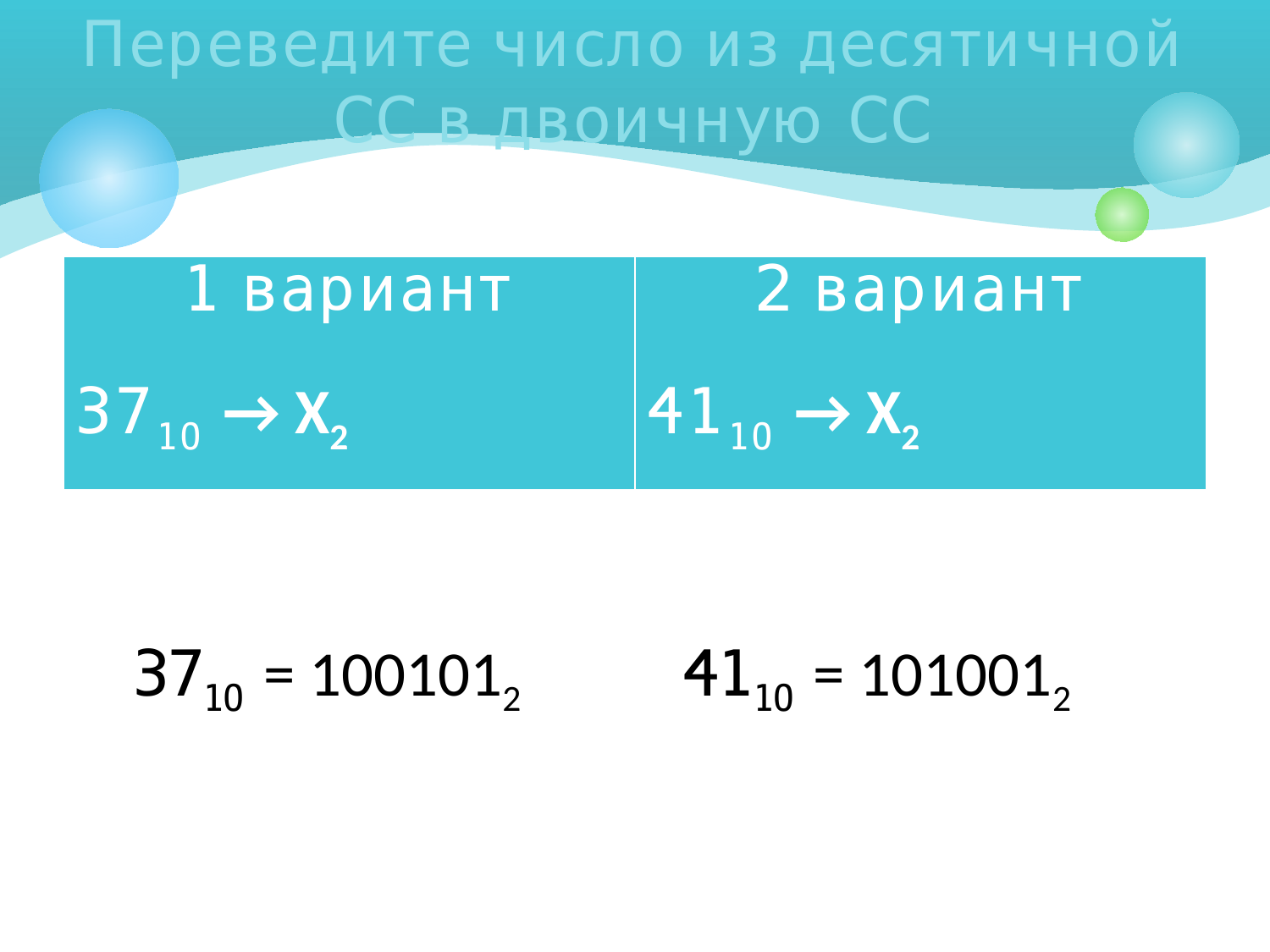

# Переведите число из десятичной СС в двоичную СС
| 1 вариант 3710 → Х2 | 2 вариант 4110 → Х2 |
| --- | --- |
3710 = 1001012
4110 = 1010012